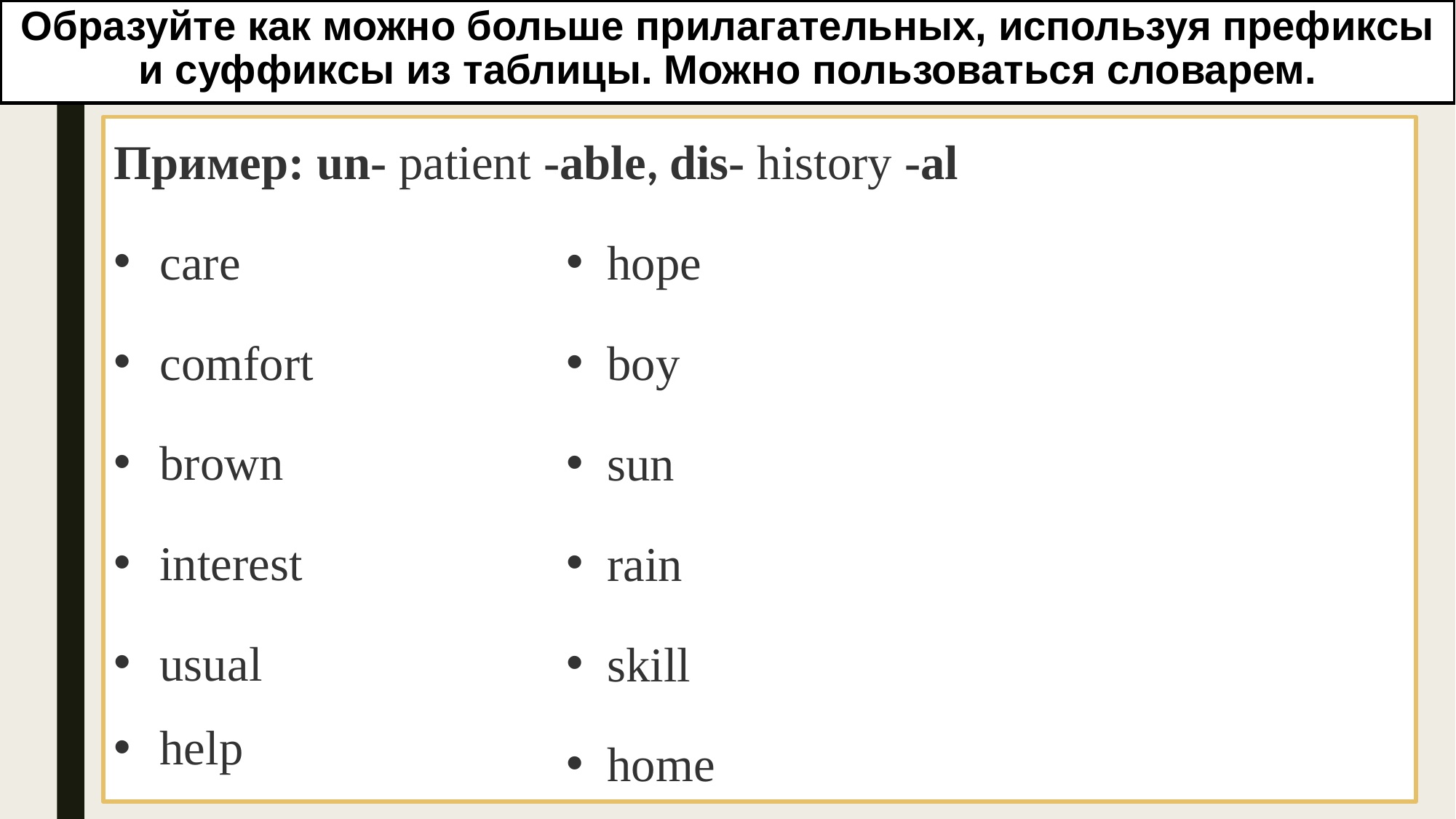

# Образуйте как можно больше прилагательных, используя префиксы и суффиксы из таблицы. Можно пользоваться словарем.
Пример: un- patient -able, dis- history -al
care
comfort
brown
interest
usual
help
hope
boy
sun
rain
skill
home